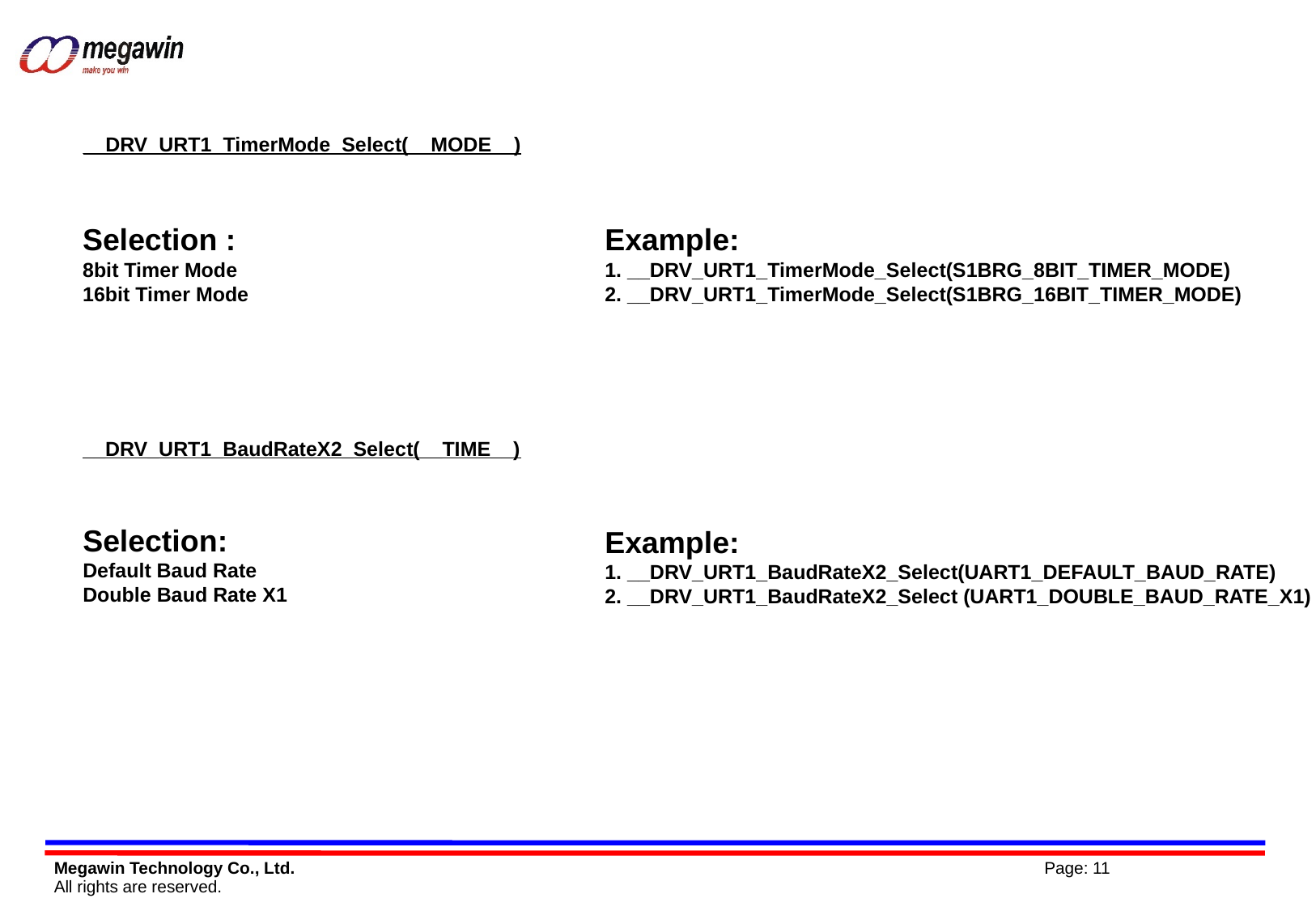

__DRV_URT1_TimerMode_Select(__MODE__)
Selection :
8bit Timer Mode
16bit Timer Mode
Example:
1. __DRV_URT1_TimerMode_Select(S1BRG_8BIT_TIMER_MODE)
2. __DRV_URT1_TimerMode_Select(S1BRG_16BIT_TIMER_MODE)
__DRV_URT1_BaudRateX2_Select(__TIME__)
Selection:
Default Baud Rate
Double Baud Rate X1
Example:
1. __DRV_URT1_BaudRateX2_Select(UART1_DEFAULT_BAUD_RATE)
2. __DRV_URT1_BaudRateX2_Select (UART1_DOUBLE_BAUD_RATE_X1)